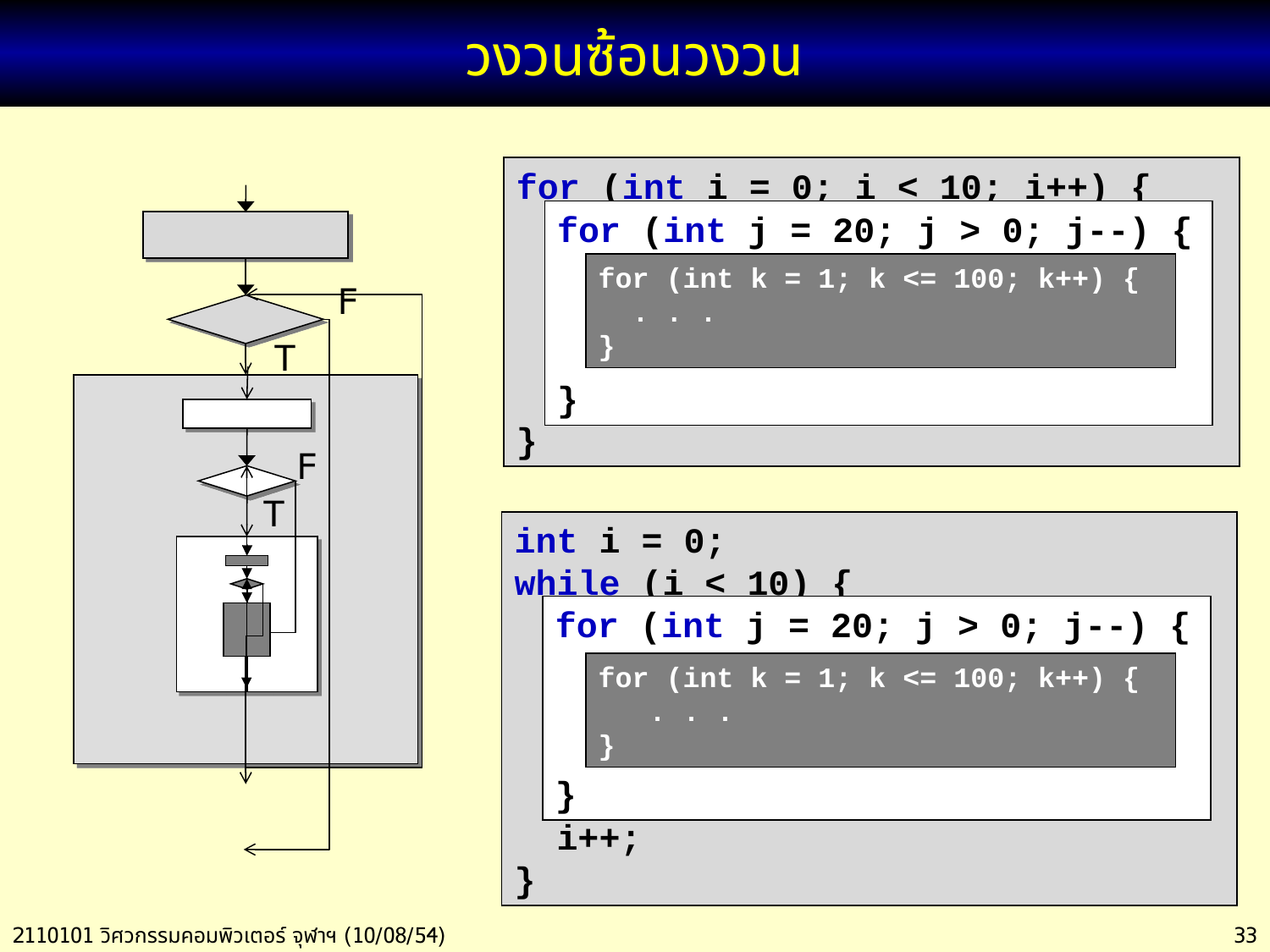

# วงวนซ้อนวงวน
for (int i = 0; i < 10; i++) {

}

F

T

for (int j = 20; j > 0; j--) {

}
for (int k = 1; k <= 100; k++) {
  . . .
}

F

T

int i = 0;
while (i < 10) {

  i++;
}

for (int j = 20; j > 0; j--) {

}
for (int k = 1; k <= 100; k++) {
   . . .
}